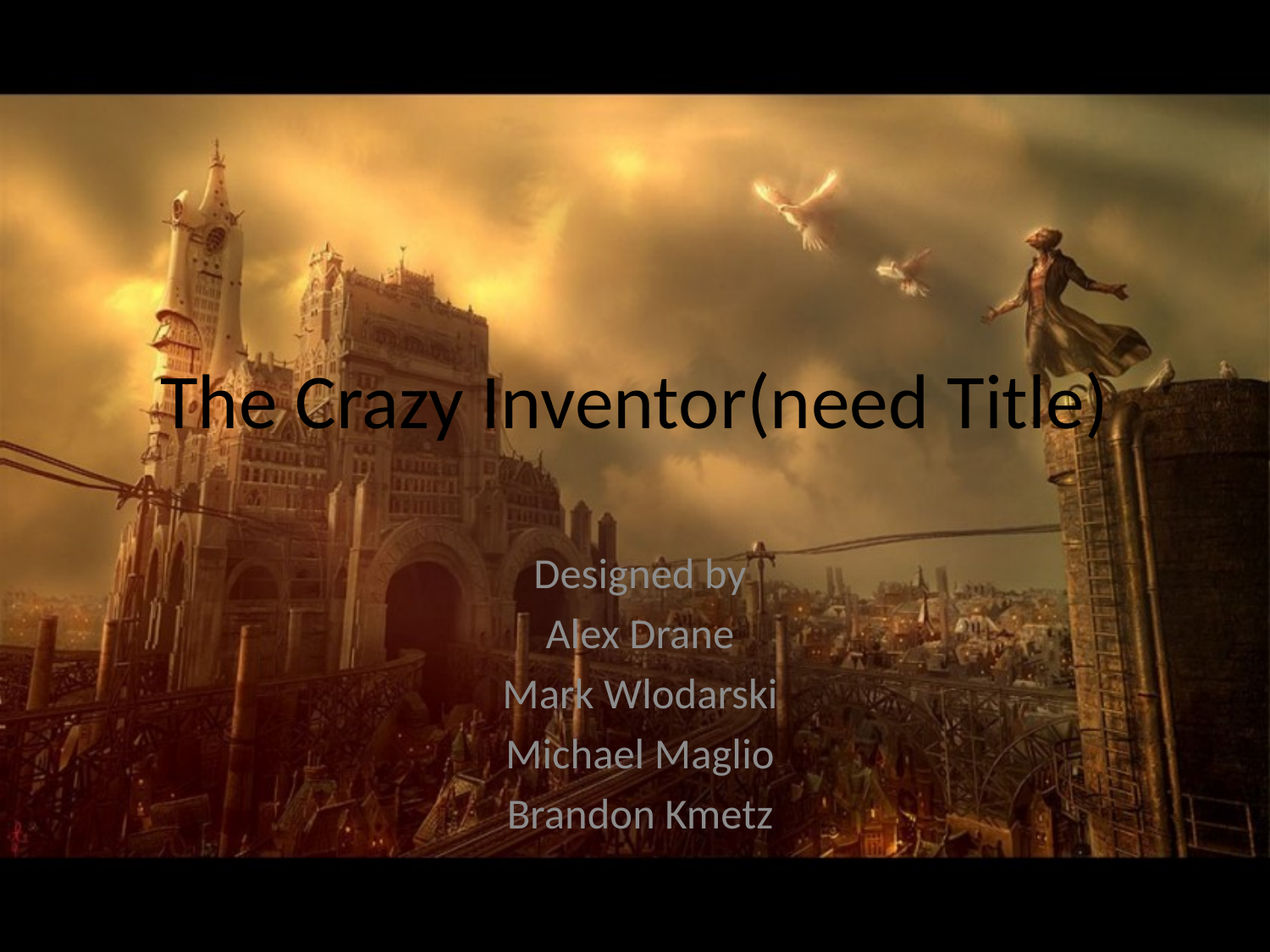

# The Crazy Inventor(need Title)
Designed by
Alex Drane
Mark Wlodarski
Michael Maglio
Brandon Kmetz